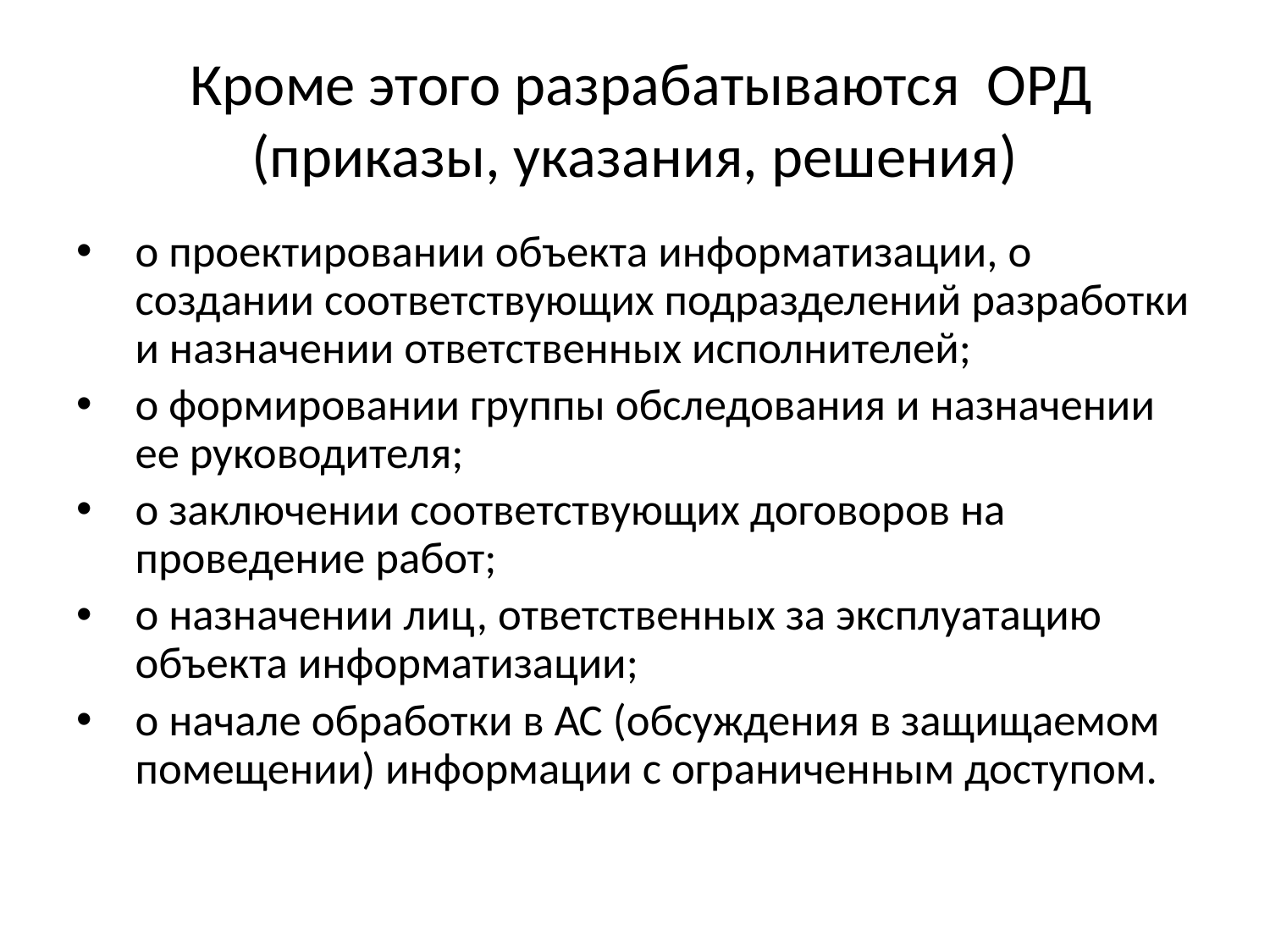

# Кроме этого разрабатываются  ОРД (приказы, указания, решения)
о проектировании объекта информатизации, о создании соответствующих подразделений разработки и назначении ответственных исполнителей;
о формировании группы обследования и назначении ее руководителя;
о заключении соответствующих договоров на проведение работ;
о назначении лиц, ответственных за эксплуатацию объекта информатизации;
о начале обработки в АС (обсуждения в защищаемом помещении) информации с ограниченным доступом.